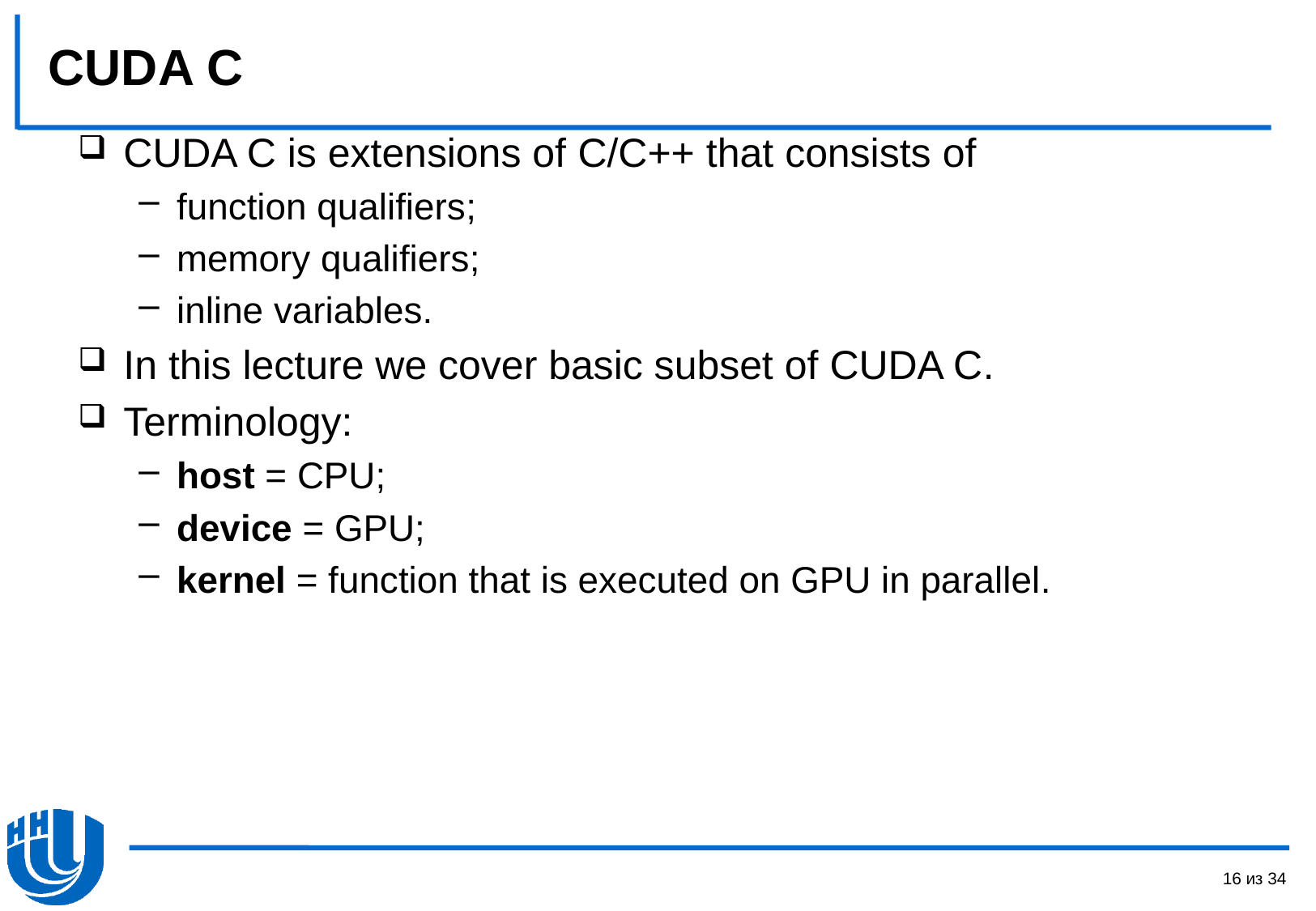

# CUDA C
CUDA C is extensions of С/C++ that consists of
function qualifiers;
memory qualifiers;
inline variables.
In this lecture we cover basic subset of CUDA C.
Terminology:
host = CPU;
device = GPU;
kernel = function that is executed on GPU in parallel.
16